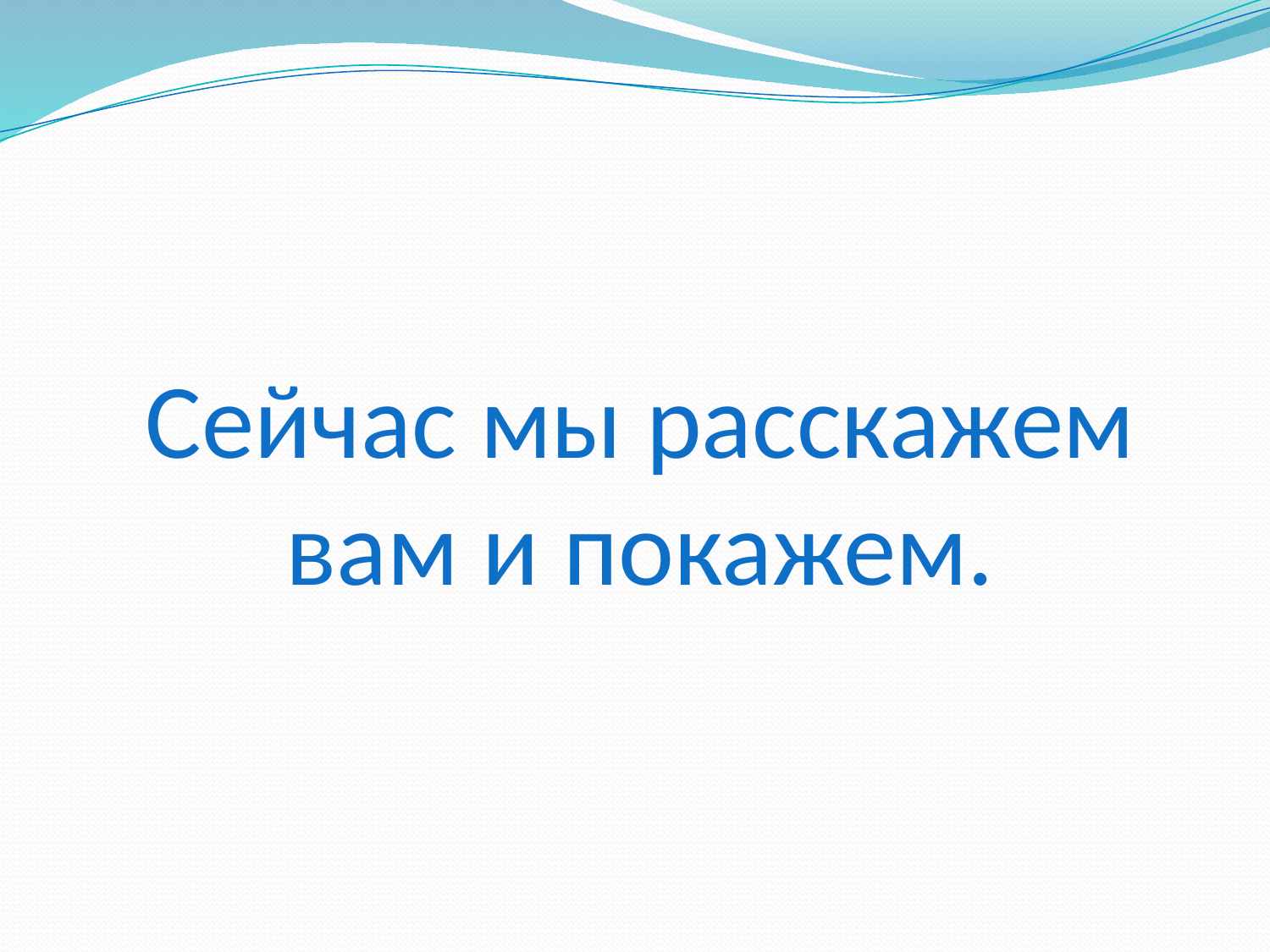

# Сейчас мы расскажем вам и покажем.